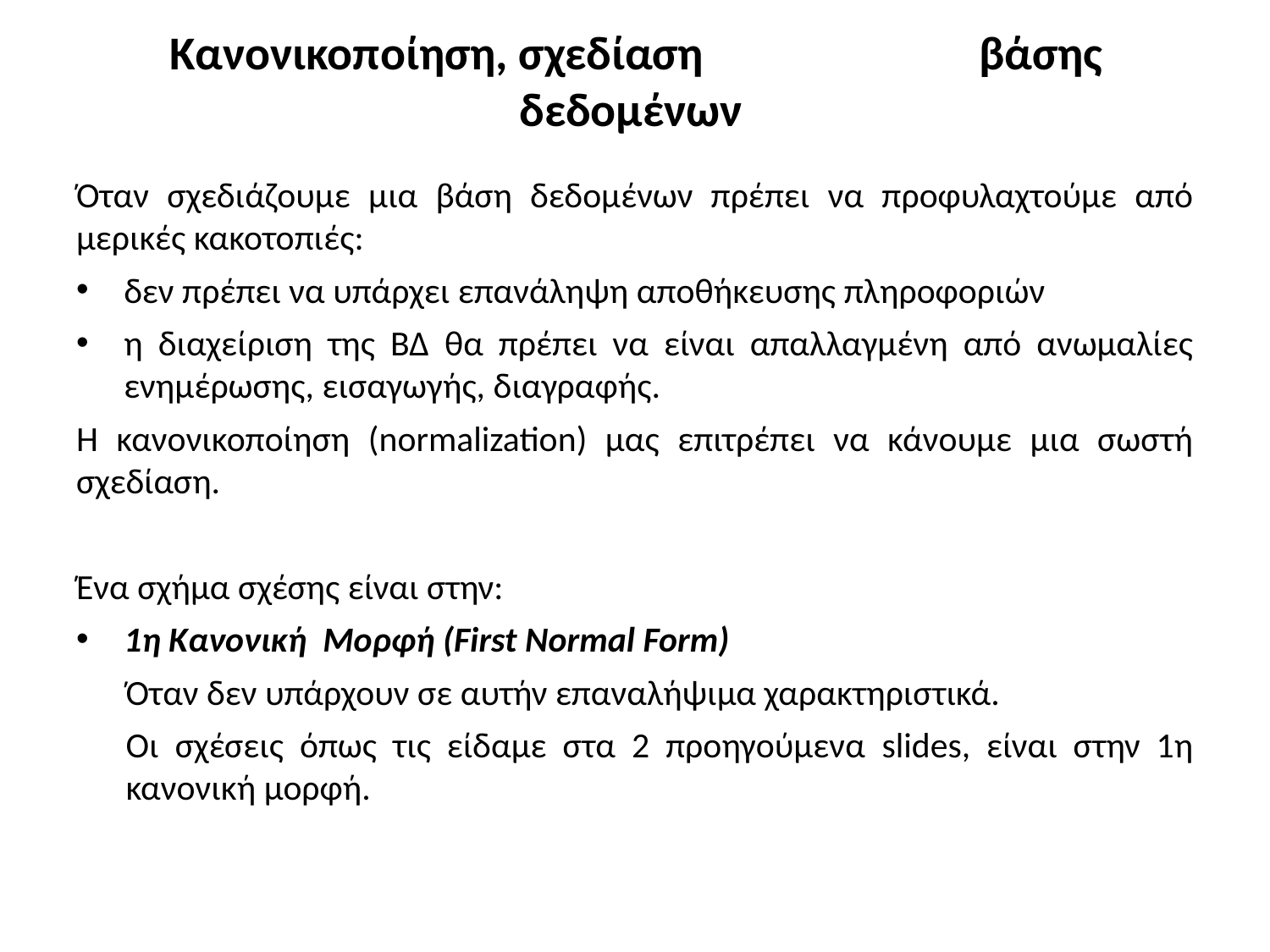

# Κανονικοποίηση, σχεδίαση                          βάσης δεδομένων
Όταν σχεδιάζουμε μια βάση δεδομένων πρέπει να προφυλαχτούμε από μερικές κακοτοπιές:
δεν πρέπει να υπάρχει επανάληψη αποθήκευσης πληροφοριών
η διαχείριση της ΒΔ θα πρέπει να είναι απαλλαγμένη από ανωμαλίες ενημέρωσης, εισαγωγής, διαγραφής.
Η κανονικοποίηση (normalization) μας επιτρέπει να κάνουμε μια σωστή σχεδίαση.

Ένα σχήμα σχέσης είναι στην:
1η Κανονική  Μορφή (First Normal Form)
Όταν δεν υπάρχουν σε αυτήν επαναλήψιμα χαρακτηριστικά.
Οι σχέσεις όπως τις είδαμε στα 2 προηγούμενα slides, είναι στην 1η κανονική μορφή.